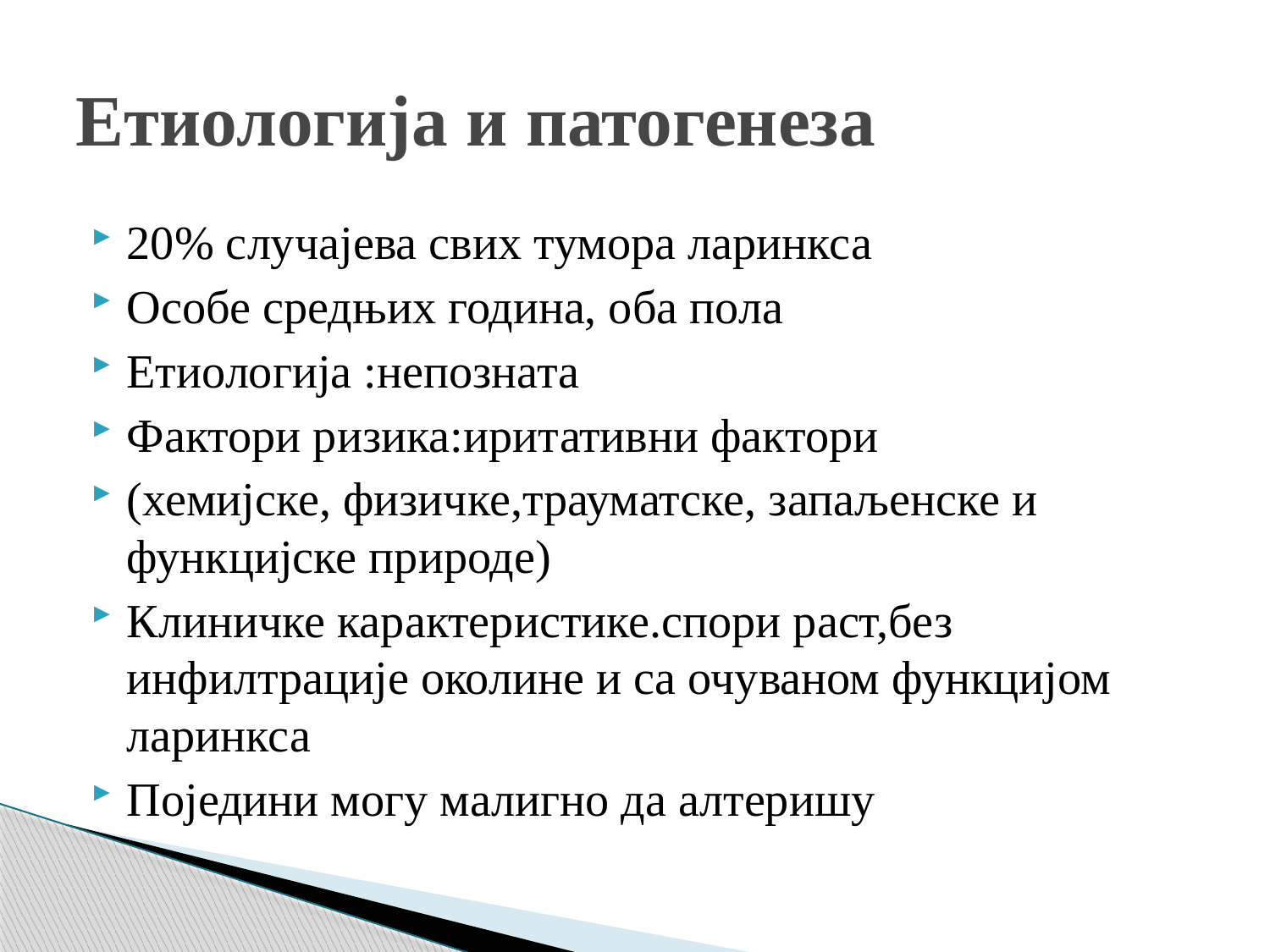

# Етиологија и патогенеза
20% случајева свих тумора ларинкса
Особе средњих година, оба пола
Етиологија :непозната
Фактори ризика:иритативни фактори
(хемијске, физичке,трауматске, запаљенске и функцијске природе)
Клиничке карактеристике.спори раст,без инфилтрације околине и са очуваном функцијом ларинкса
Поједини могу малигно да алтеришу